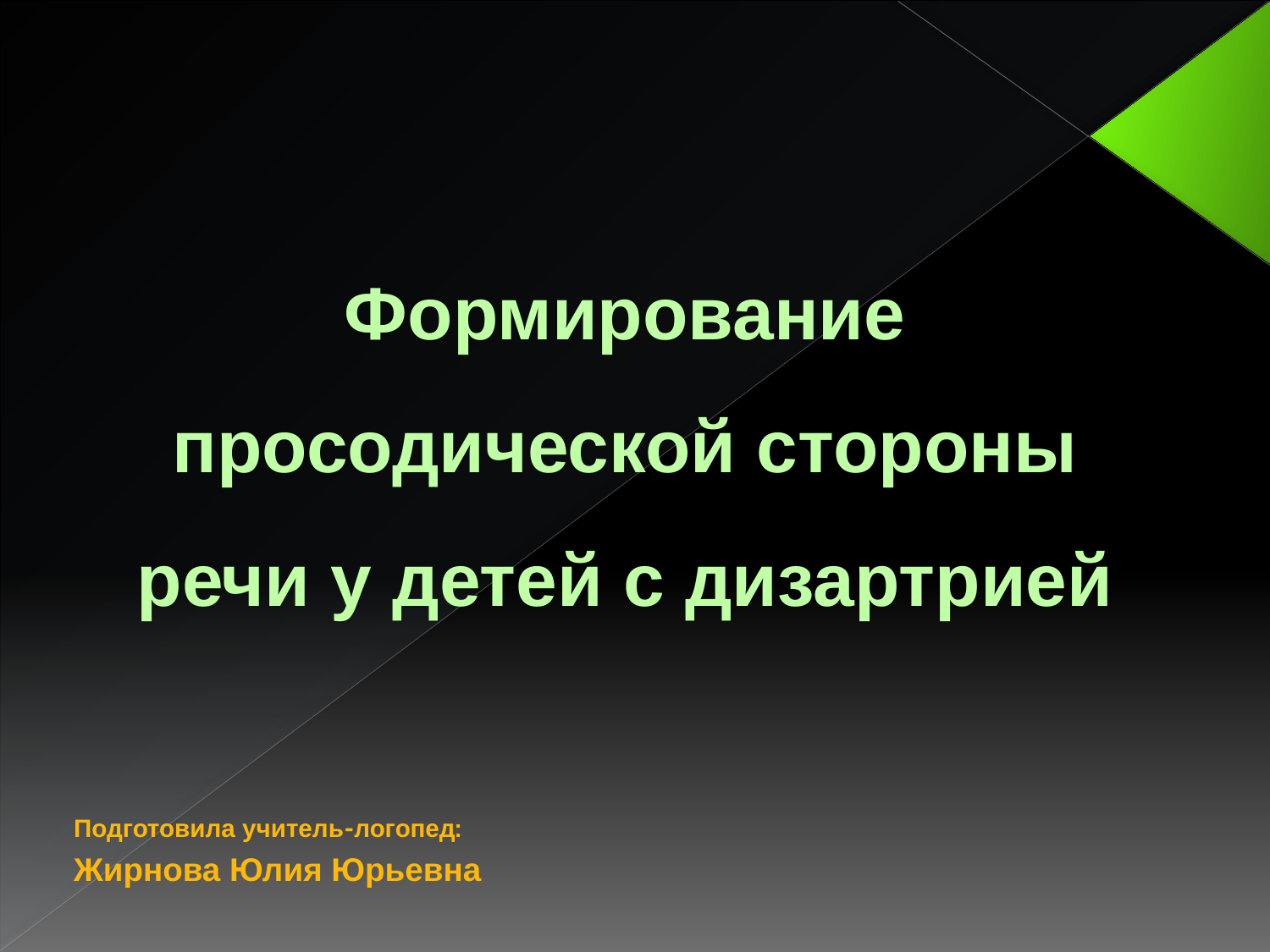

# Формирование просодической стороны речи у детей с дизартрией
Подготовила учитель-логопед:
Жирнова Юлия Юрьевна